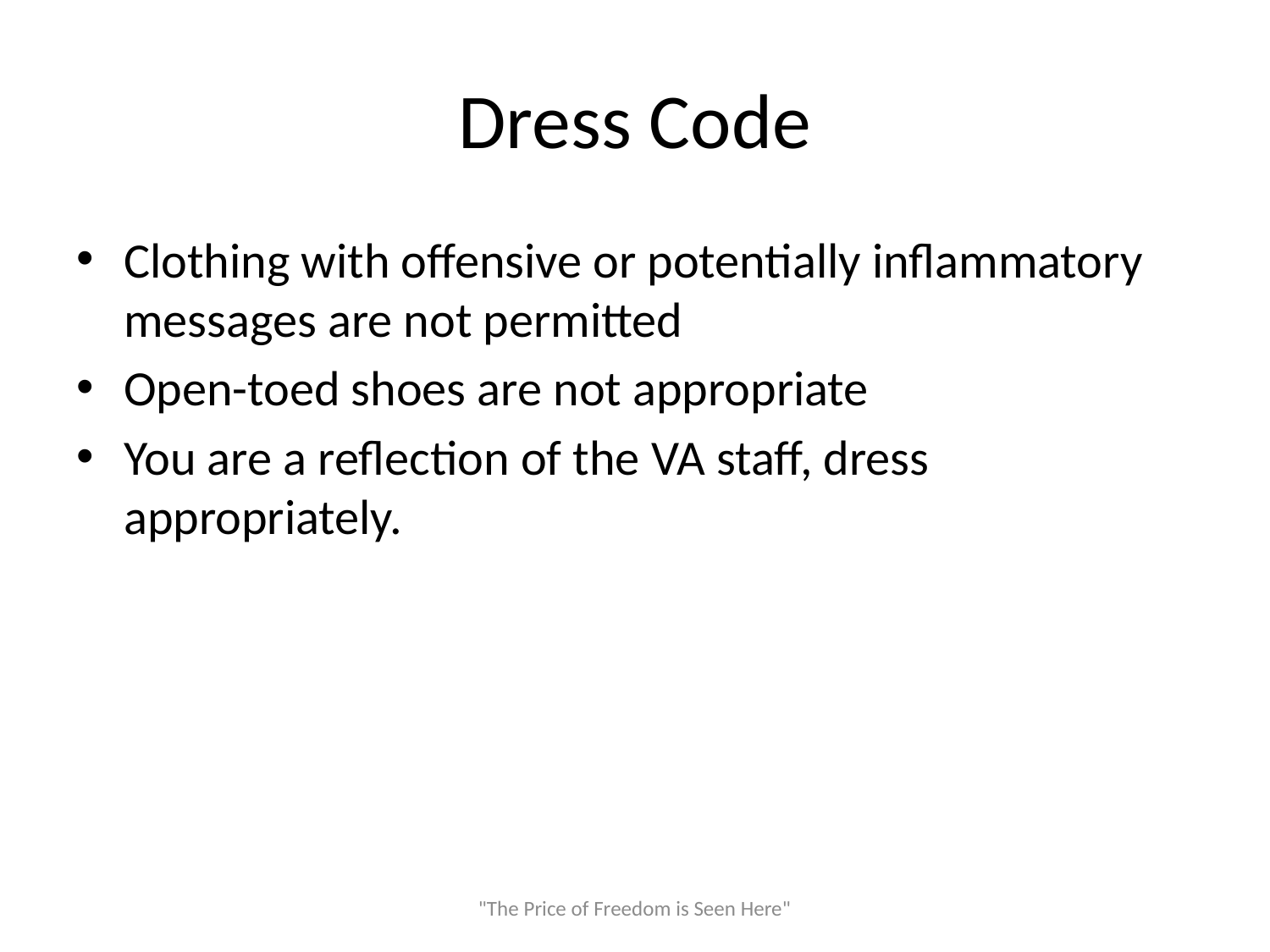

# Dress Code
Clothing with offensive or potentially inflammatory messages are not permitted
Open-toed shoes are not appropriate
You are a reflection of the VA staff, dress appropriately.

"The Price of Freedom is Seen Here"